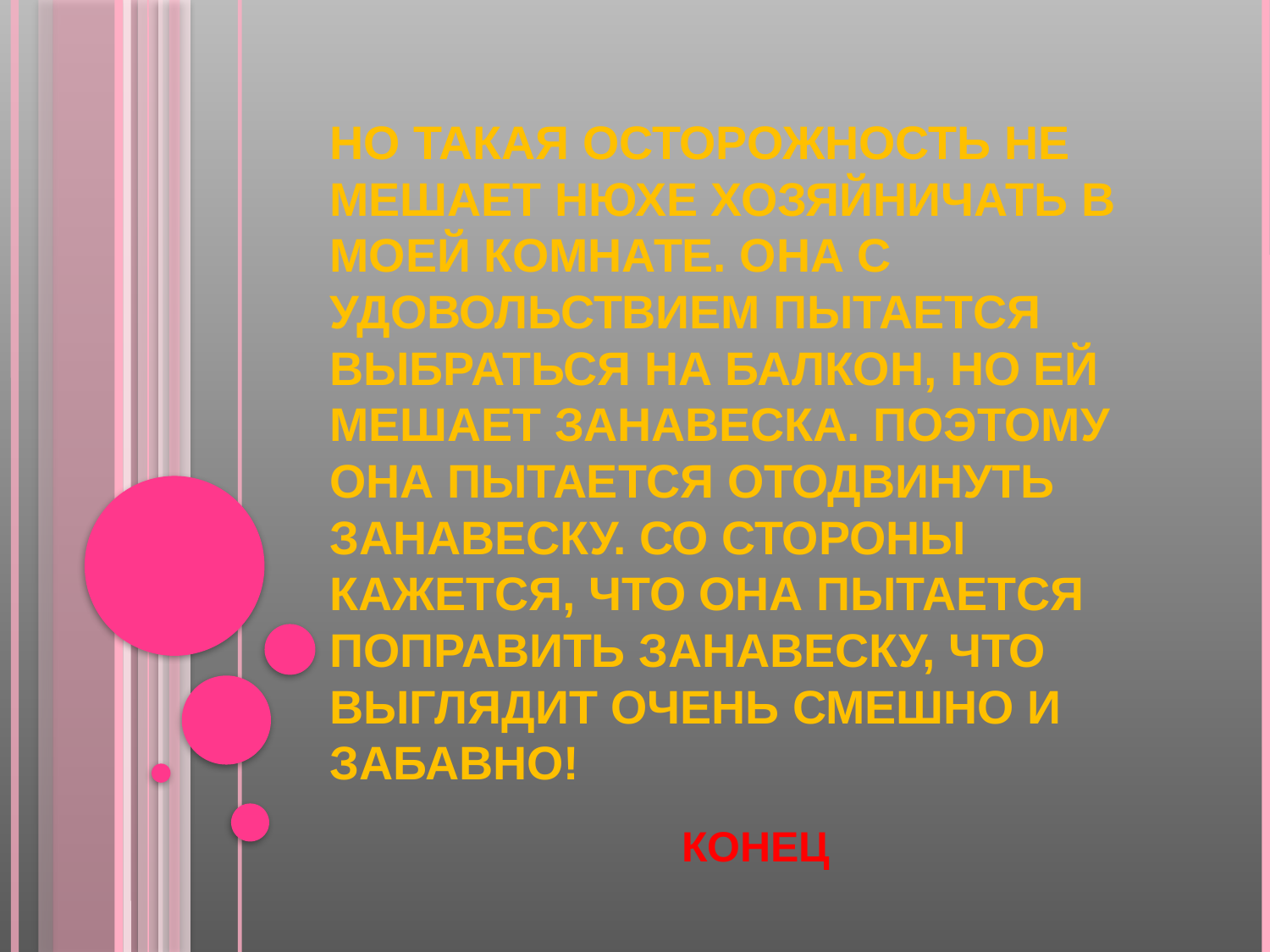

# Но такая осторожность не мешает Нюхе хозяйничать в моей комнате. Она с удовольствием пытается выбраться на балкон, но ей мешает занавеска. Поэтому она пытается отодвинуть занавеску. Со стороны кажется, что она пытается поправить занавеску, что выглядит очень смешно и забавно!
КОНЕЦ